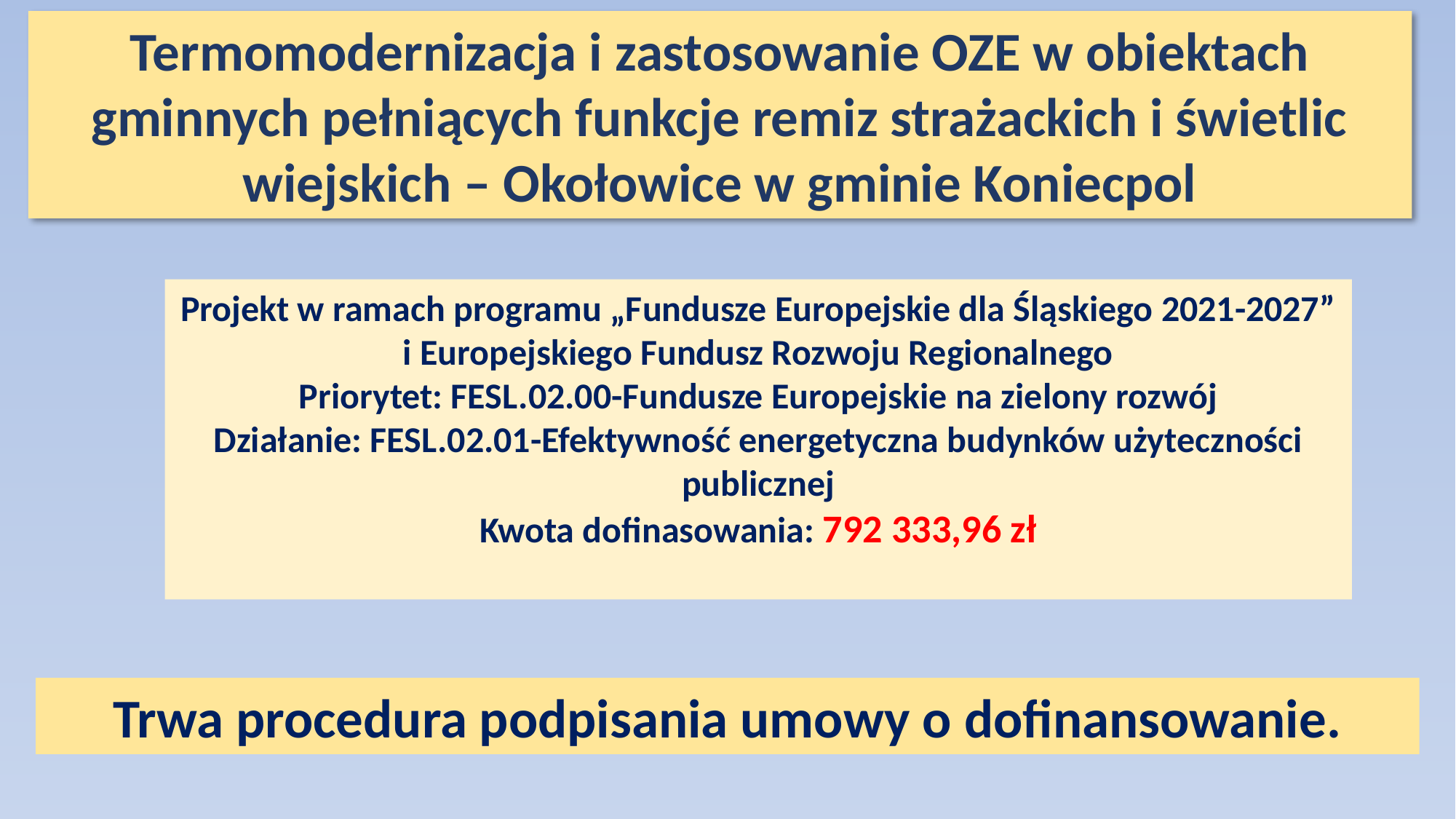

Termomodernizacja i zastosowanie OZE w obiektach gminnych pełniących funkcje remiz strażackich i świetlic wiejskich – Okołowice w gminie Koniecpol
#
Projekt w ramach programu „Fundusze Europejskie dla Śląskiego 2021-2027” i Europejskiego Fundusz Rozwoju Regionalnego
Priorytet: FESL.02.00-Fundusze Europejskie na zielony rozwój
Działanie: FESL.02.01-Efektywność energetyczna budynków użyteczności publicznej
Kwota dofinasowania: 792 333,96 zł

Trwa procedura podpisania umowy o dofinansowanie.